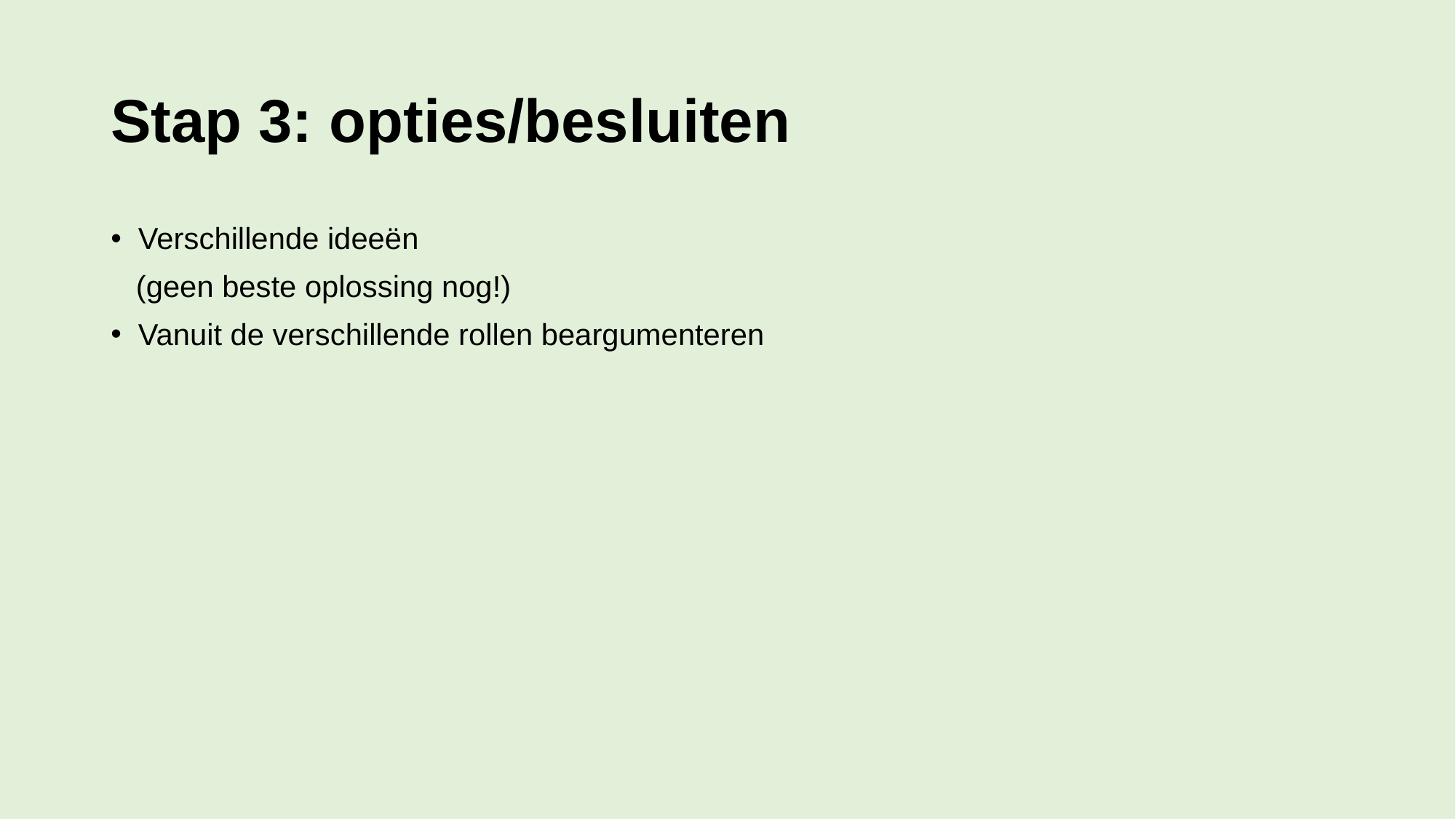

# Stap 3: opties/besluiten
Verschillende ideeën
   (geen beste oplossing nog!)
Vanuit de verschillende rollen beargumenteren